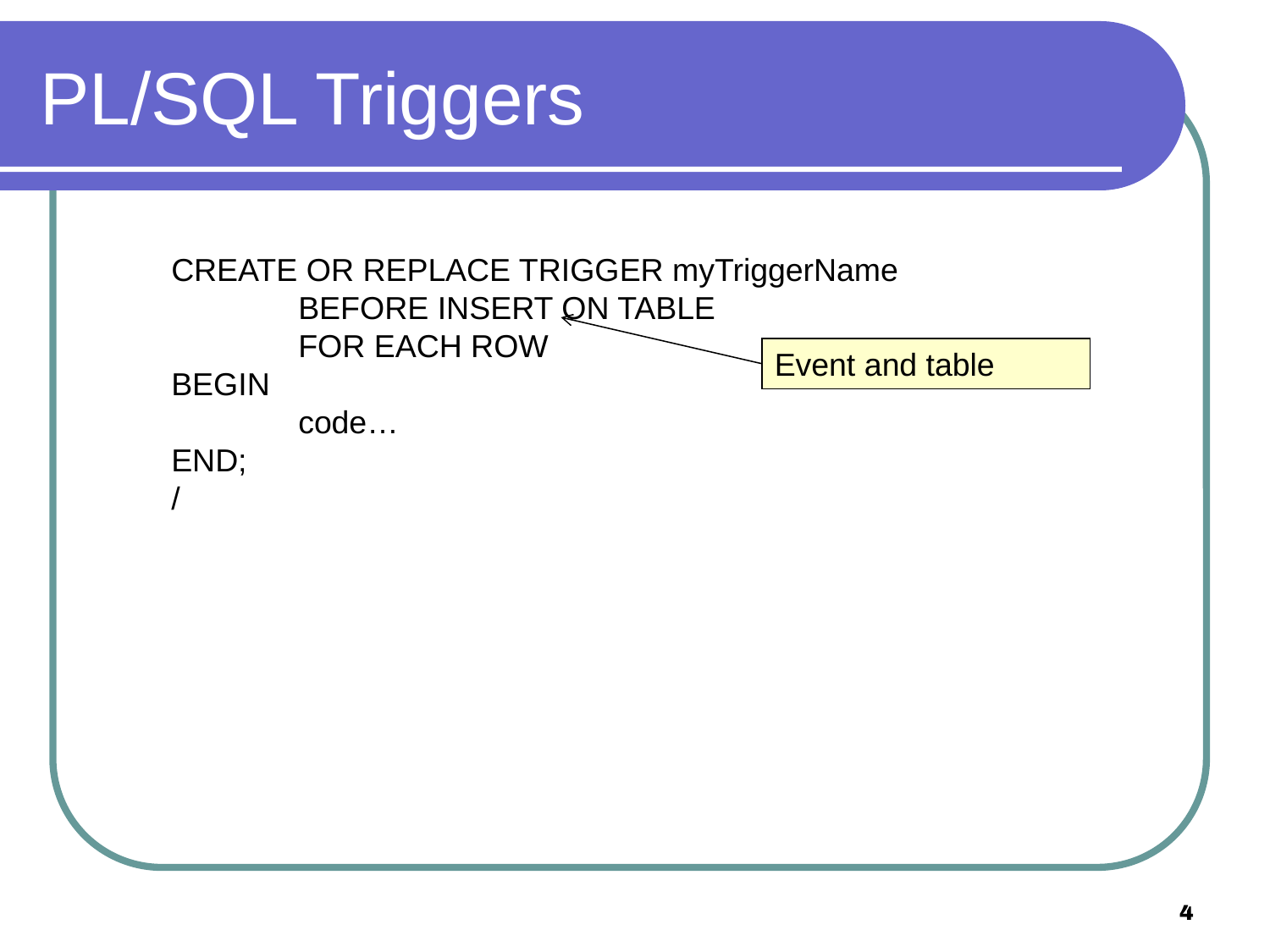

# PL/SQL Triggers
CREATE OR REPLACE TRIGGER myTriggerName
	BEFORE INSERT ON TABLE
	FOR EACH ROW
BEGIN
	code…
END;
/
Event and table
4